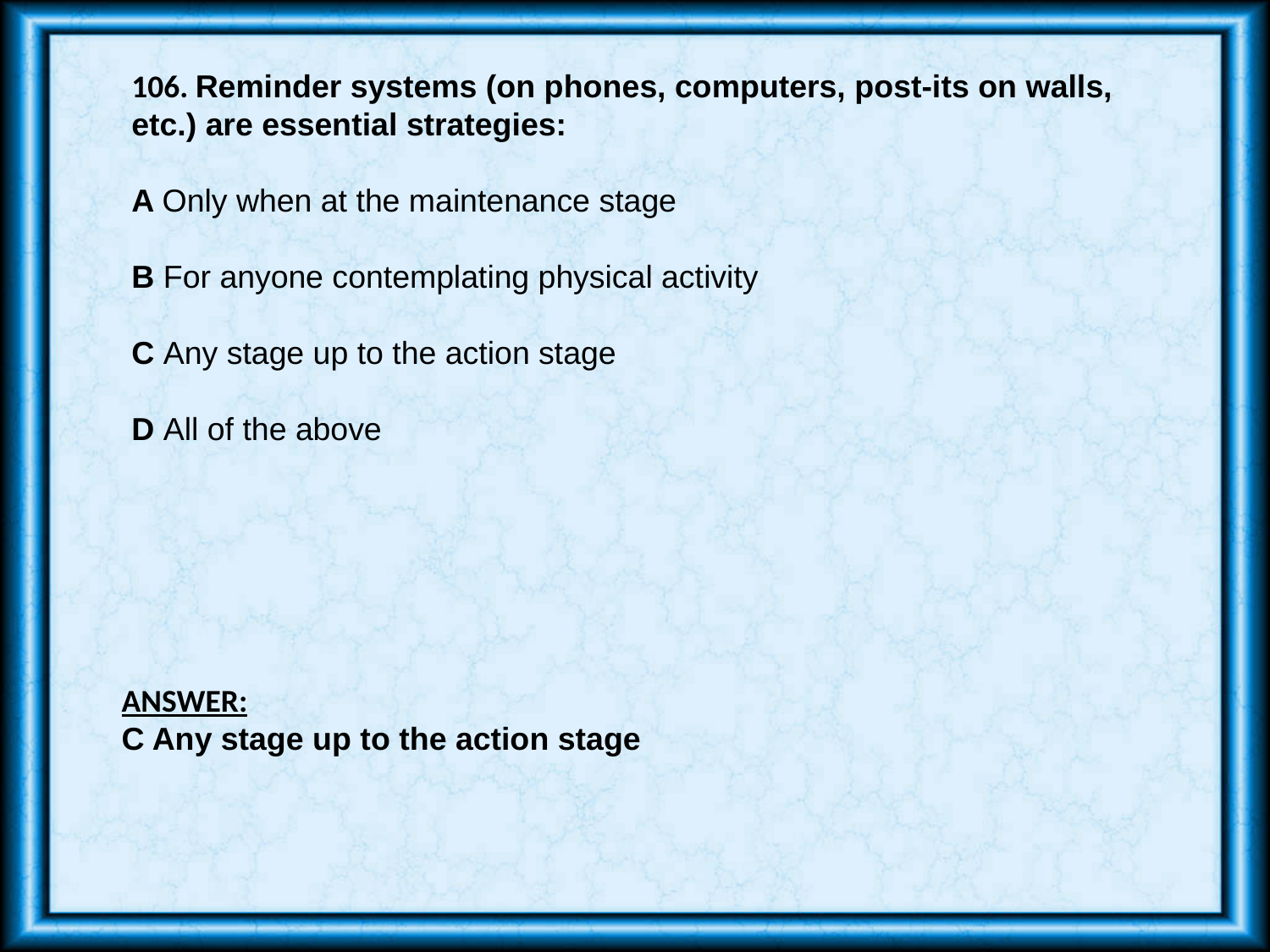

106. Reminder systems (on phones, computers, post-its on walls, etc.) are essential strategies:

A Only when at the maintenance stage

B For anyone contemplating physical activity

C Any stage up to the action stage

D All of the above

ANSWER:
C Any stage up to the action stage